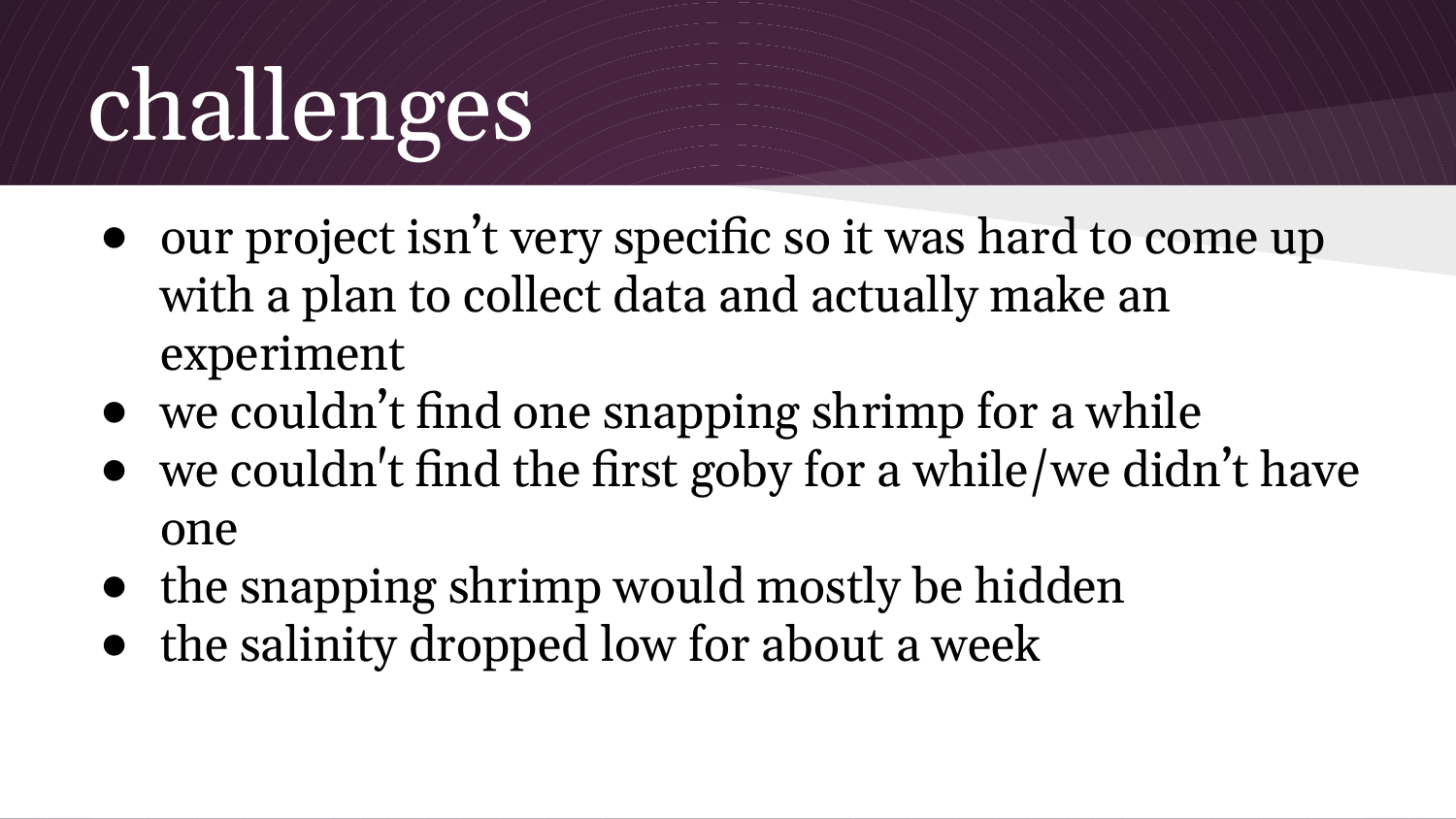

# challenges
our project isn’t very specific so it was hard to come up with a plan to collect data and actually make an experiment
we couldn’t find one snapping shrimp for a while
we couldn't find the first goby for a while/we didn’t have one
the snapping shrimp would mostly be hidden
the salinity dropped low for about a week